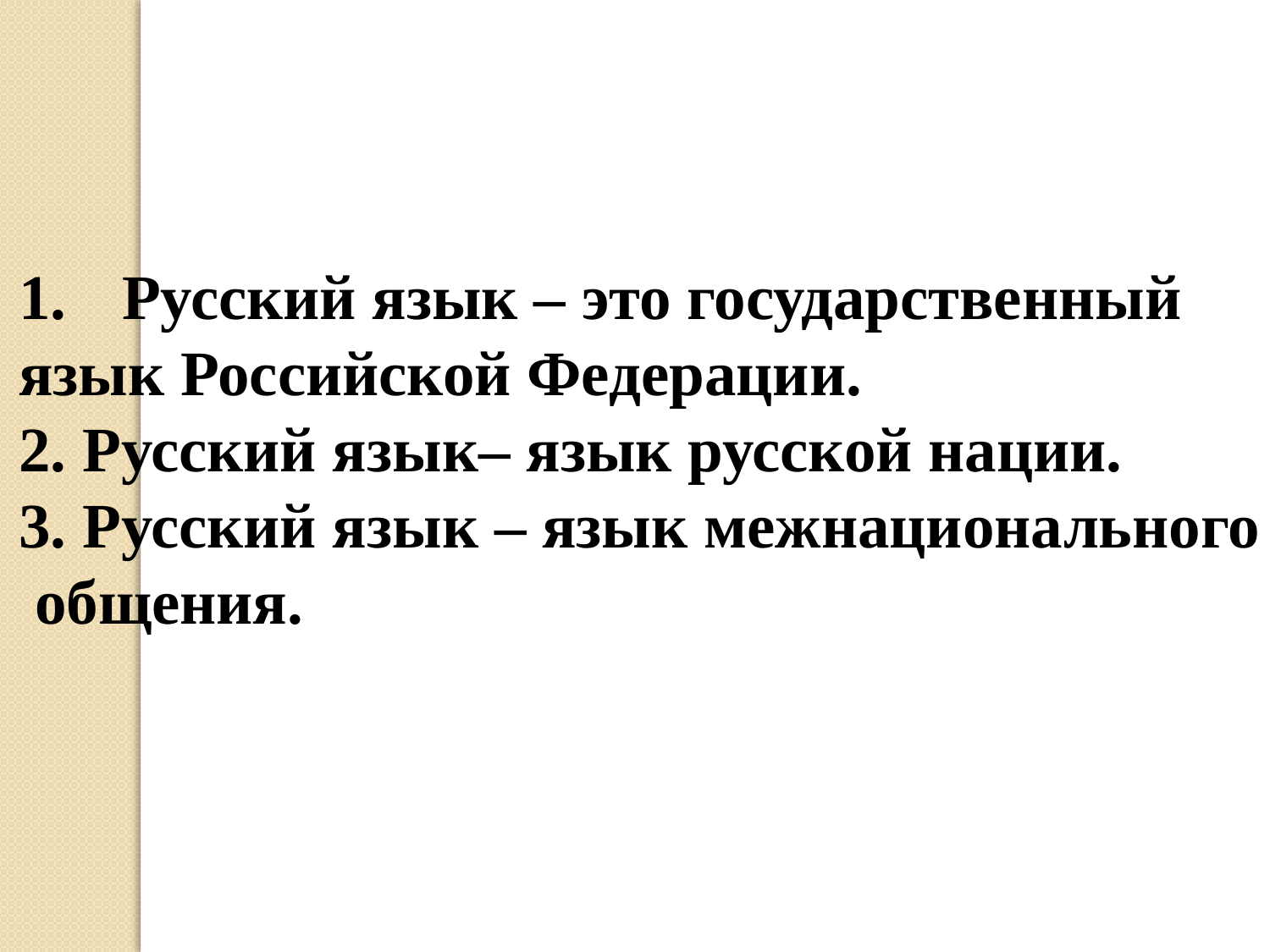

Русский язык – это государственный
язык Российской Федерации.
2. Русский язык– язык русской нации.
3. Русский язык – язык межнационального
 общения.